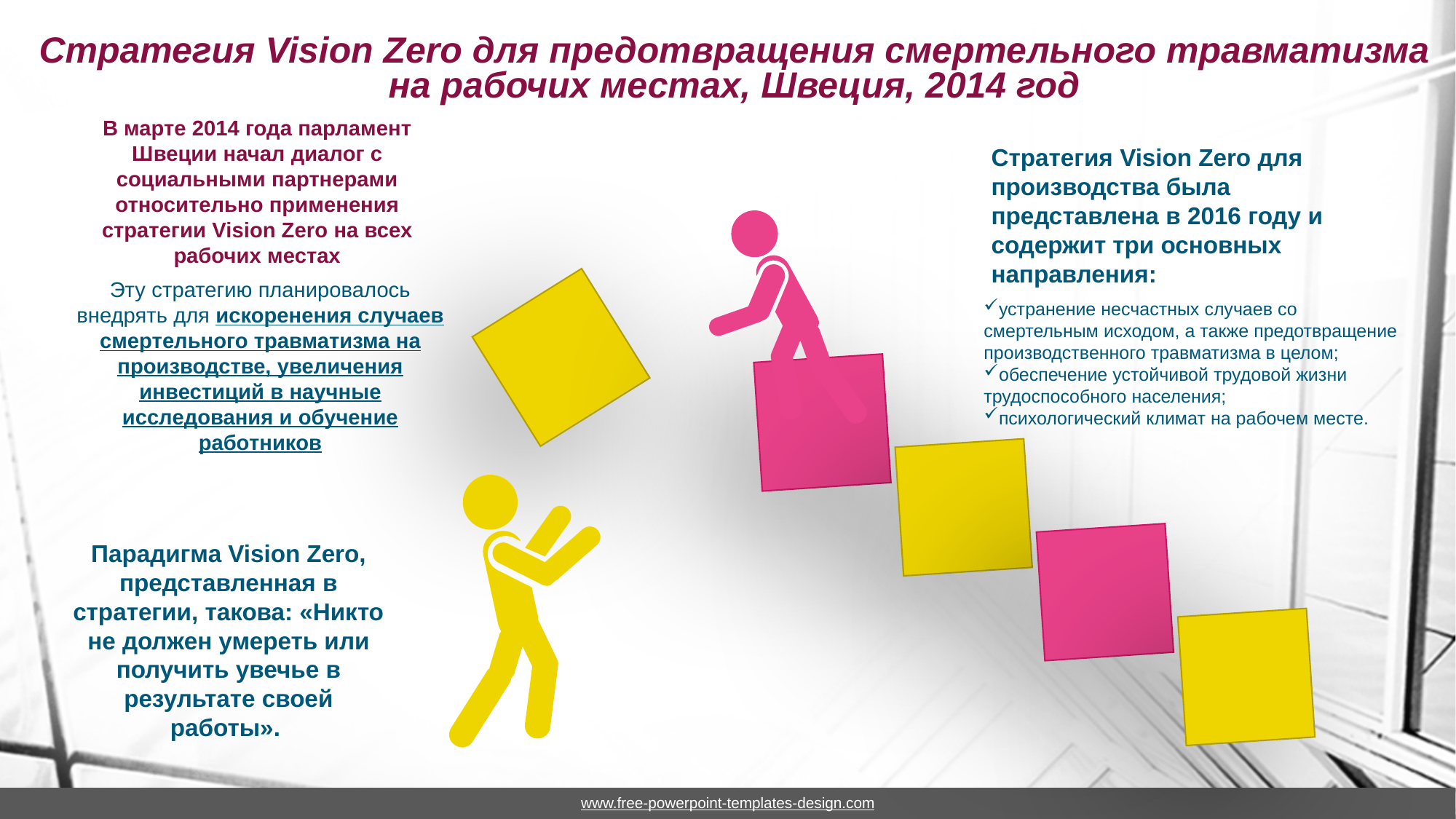

# Стратегия Vision Zero для предотвращения смертельного травматизма на рабочих местах, Швеция, 2014 год
В марте 2014 года парламент Швеции начал диалог с социальными партнерами относительно применения стратегии Vision Zero на всех рабочих местах
Эту стратегию планировалось внедрять для искоренения случаев смертельного травматизма на производстве, увеличения инвестиций в научные исследования и обучение работников
Стратегия Vision Zero для производства была представлена ​​в 2016 году и содержит три основных направления:

устранение несчастных случаев со смертельным исходом, а также предотвращение производственного травматизма в целом;
обеспечение устойчивой трудовой жизни трудоспособного населения;
психологический климат на рабочем месте.

Парадигма Vision Zero, представленная в стратегии, такова: «Никто не должен умереть или получить увечье в результате своей работы».

www.free-powerpoint-templates-design.com